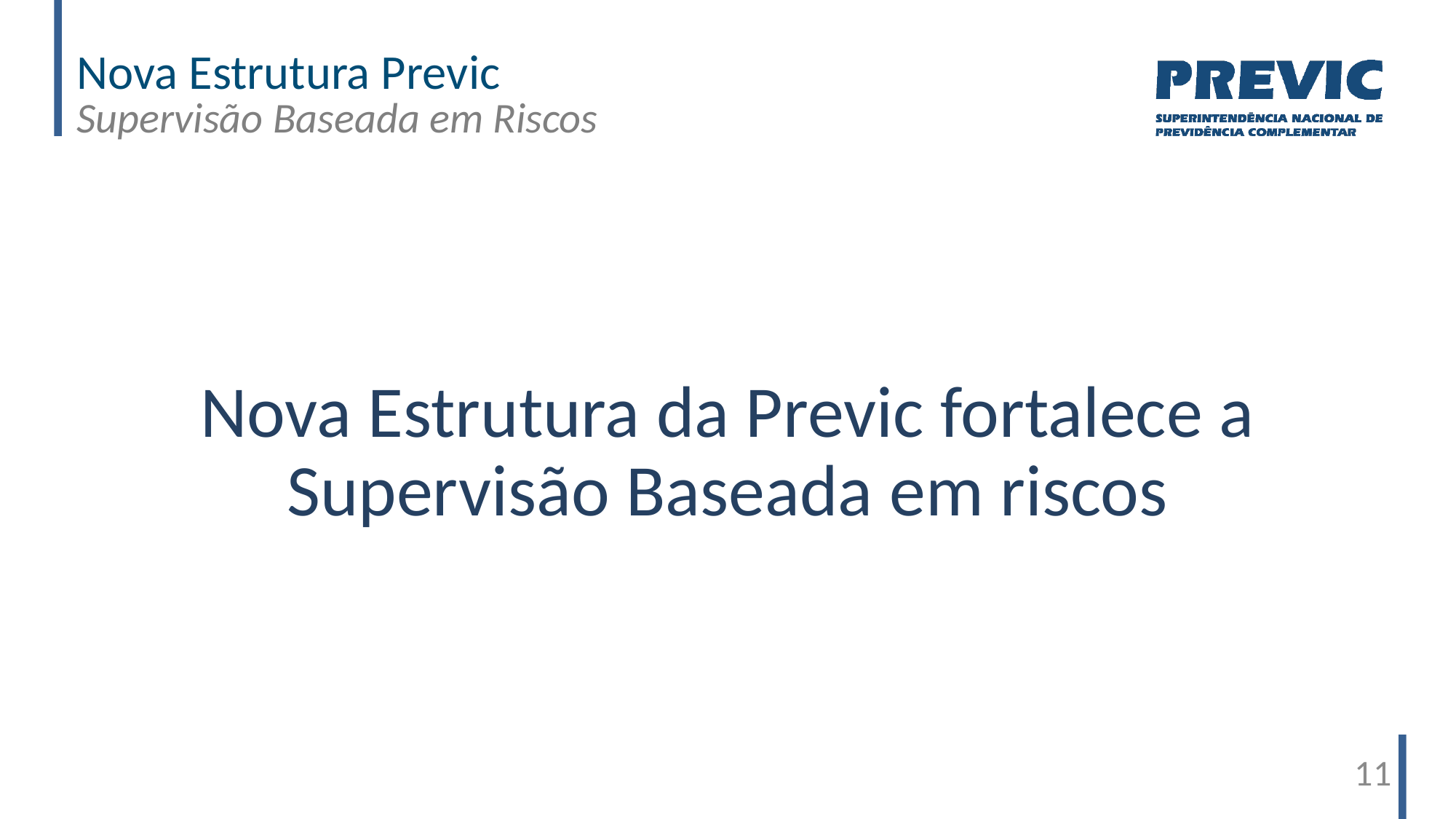

Nova Estrutura Previc
Supervisão Baseada em Riscos
Nova Estrutura da Previc fortalece a Supervisão Baseada em riscos